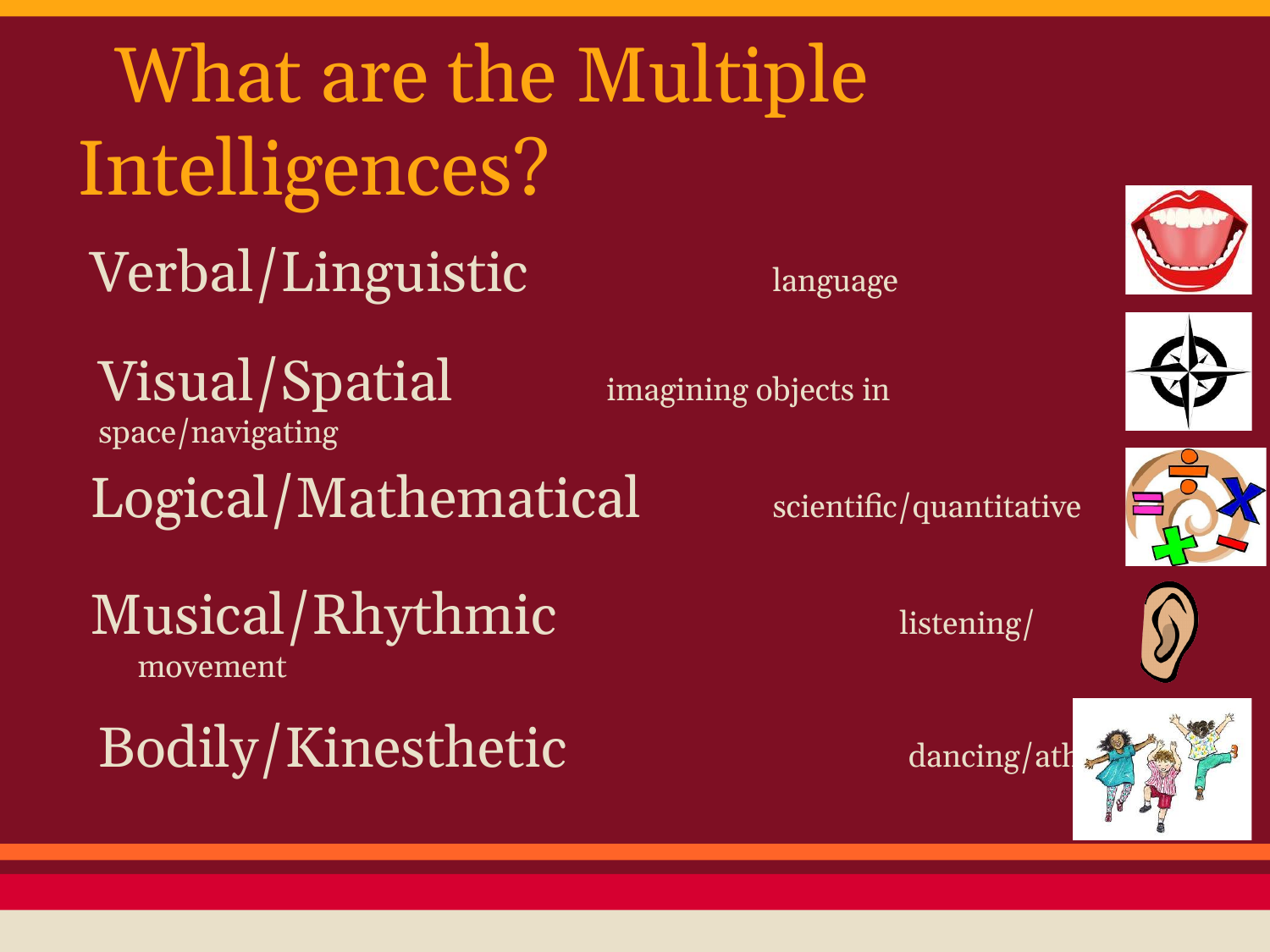

# What are the Multiple Intelligences?

Verbal/Linguistic		language

Visual/Spatial 		imagining objects in space/navigating

Logical/Mathematical		scientific/quantitative
Musical/Rhythmic			listening/movement

Bodily/Kinesthetic			dancing/athletics